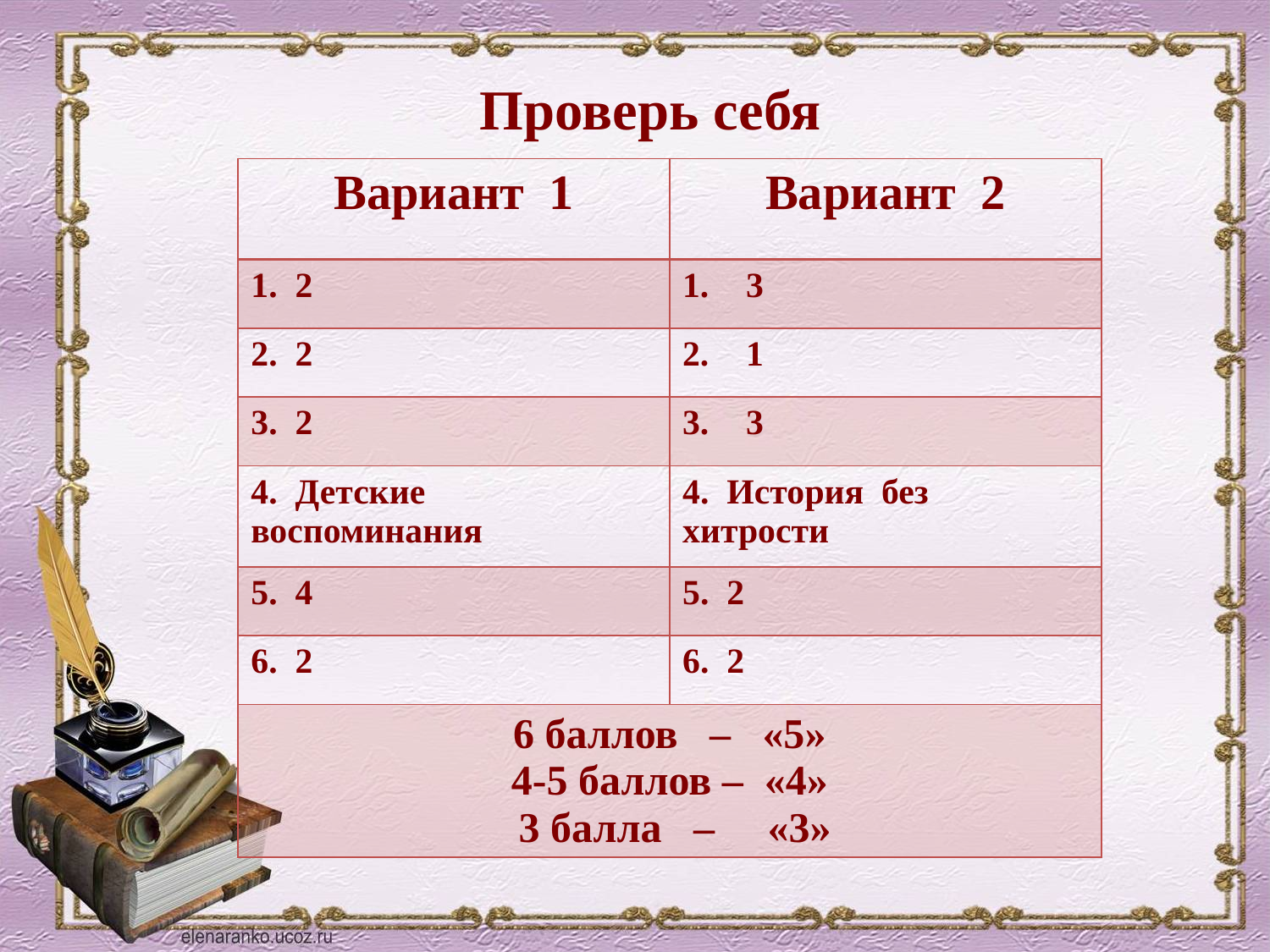

# Проверь себя
| Вариант 1 | Вариант 2 |
| --- | --- |
| 1. 2 | 3 |
| 2. 2 | 1 |
| 3. 2 | 3 |
| 4. Детские воспоминания | 4. История без хитрости |
| 5. 4 | 5. 2 |
| 6. 2 | 6. 2 |
| 6 баллов – «5» 4-5 баллов – «4» 3 балла – «3» |  |